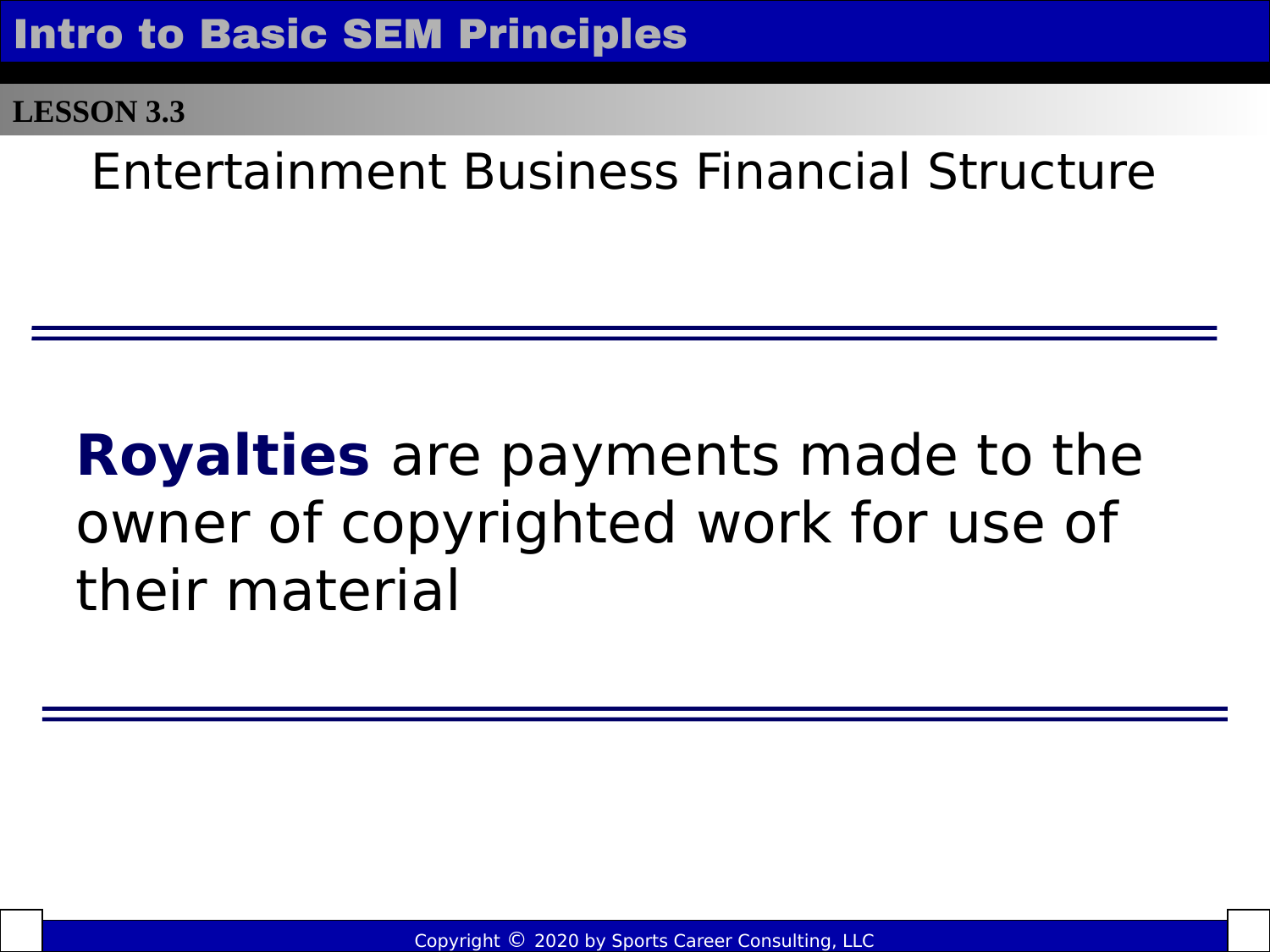

Intro to Basic SEM Principles
LESSON 3.3
Entertainment Business Financial Structure

Royalties are payments made to the owner of copyrighted work for use of their material

Copyright © 2020 by Sports Career Consulting, LLC